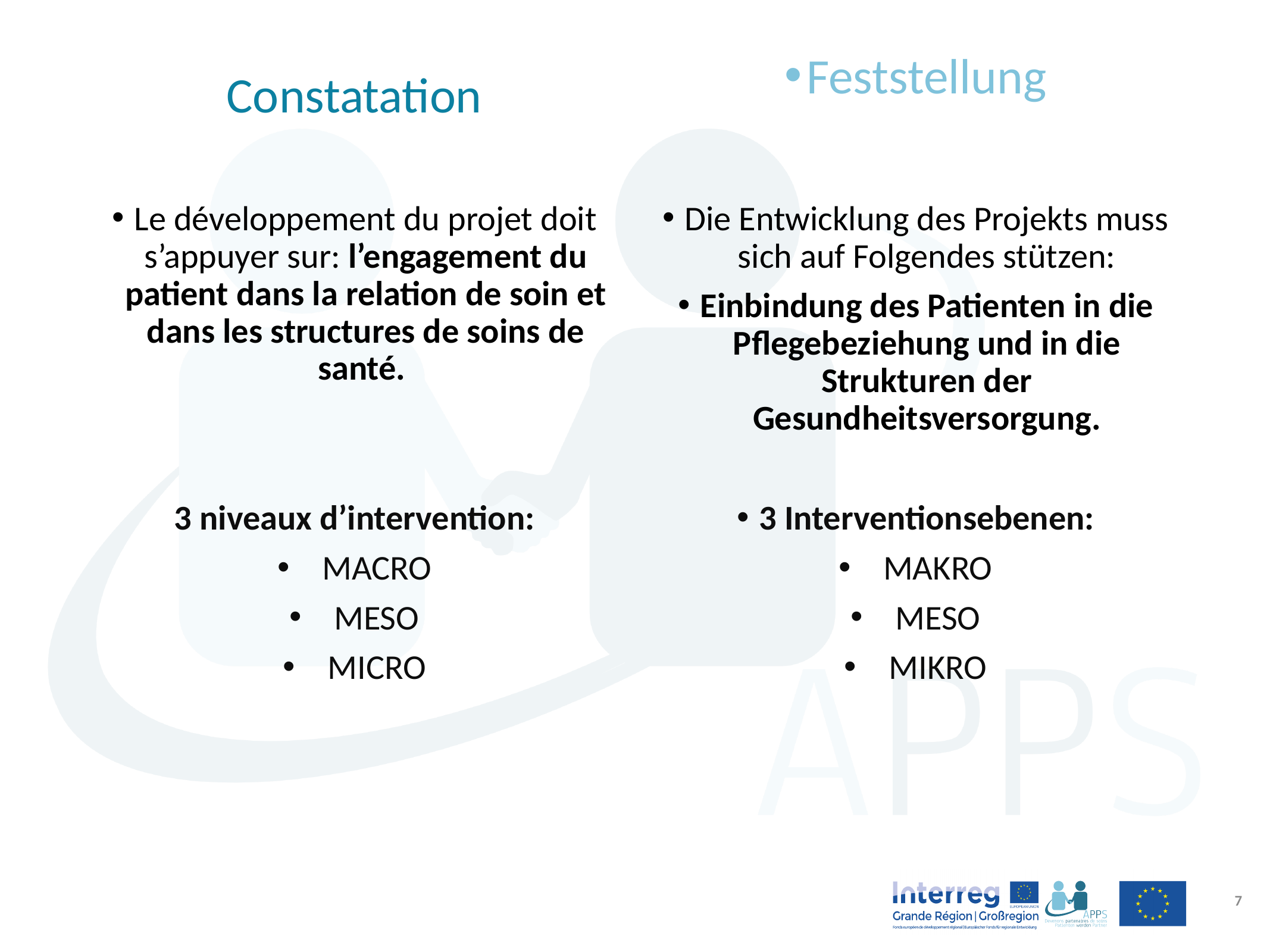

Feststellung
# Constatation
Le développement du projet doit s’appuyer sur: l’engagement du patient dans la relation de soin et dans les structures de soins de santé.

3 niveaux d’intervention:
MACRO
MESO
MICRO
Die Entwicklung des Projekts muss sich auf Folgendes stützen:
Einbindung des Patienten in die Pflegebeziehung und in die Strukturen der Gesundheitsversorgung.

3 Interventionsebenen:
MAKRO
MESO
MIKRO
7